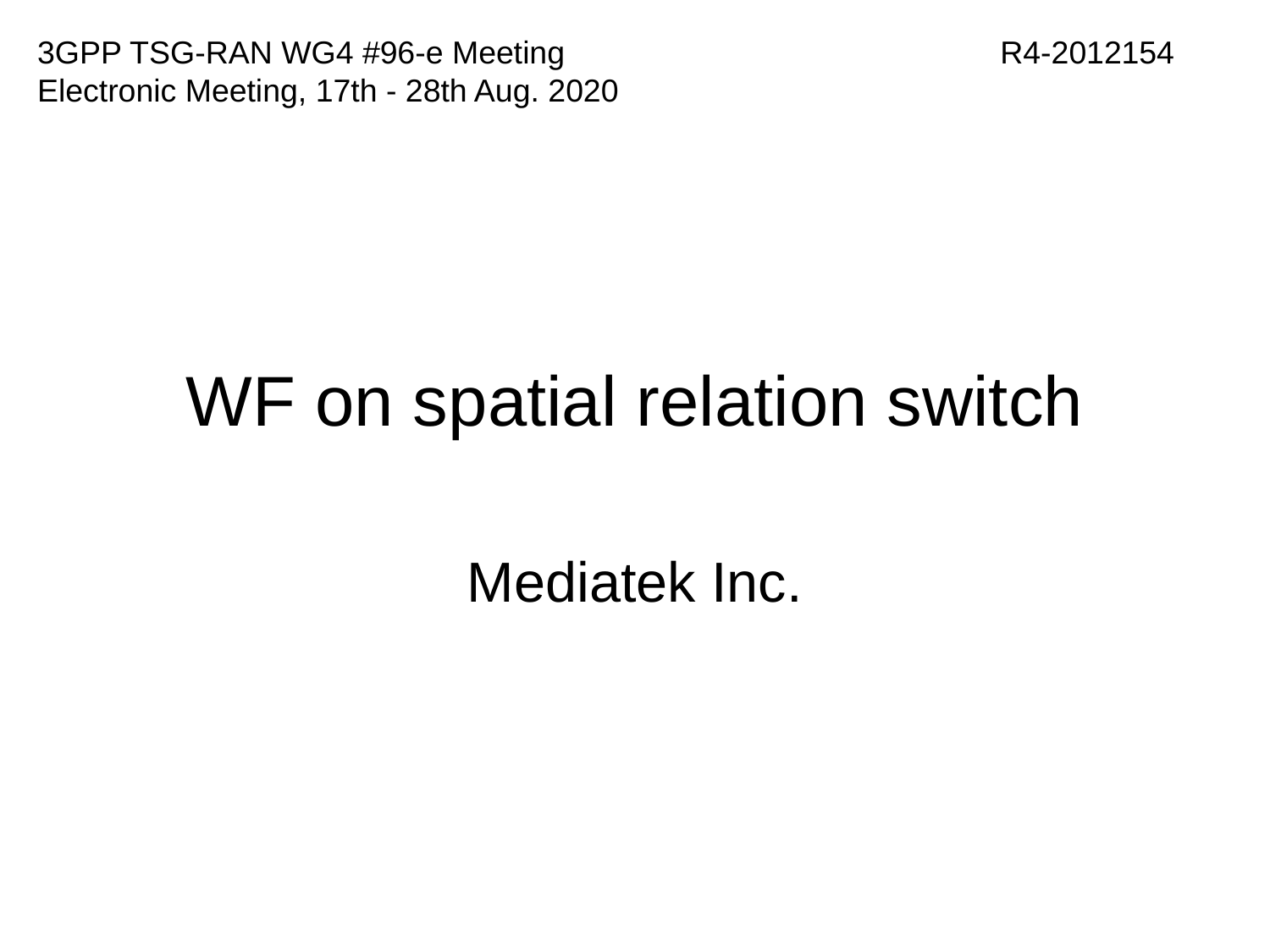

R4-2012154
3GPP TSG-RAN WG4 #96-e Meeting
Electronic Meeting, 17th - 28th Aug. 2020
# WF on spatial relation switch
Mediatek Inc.